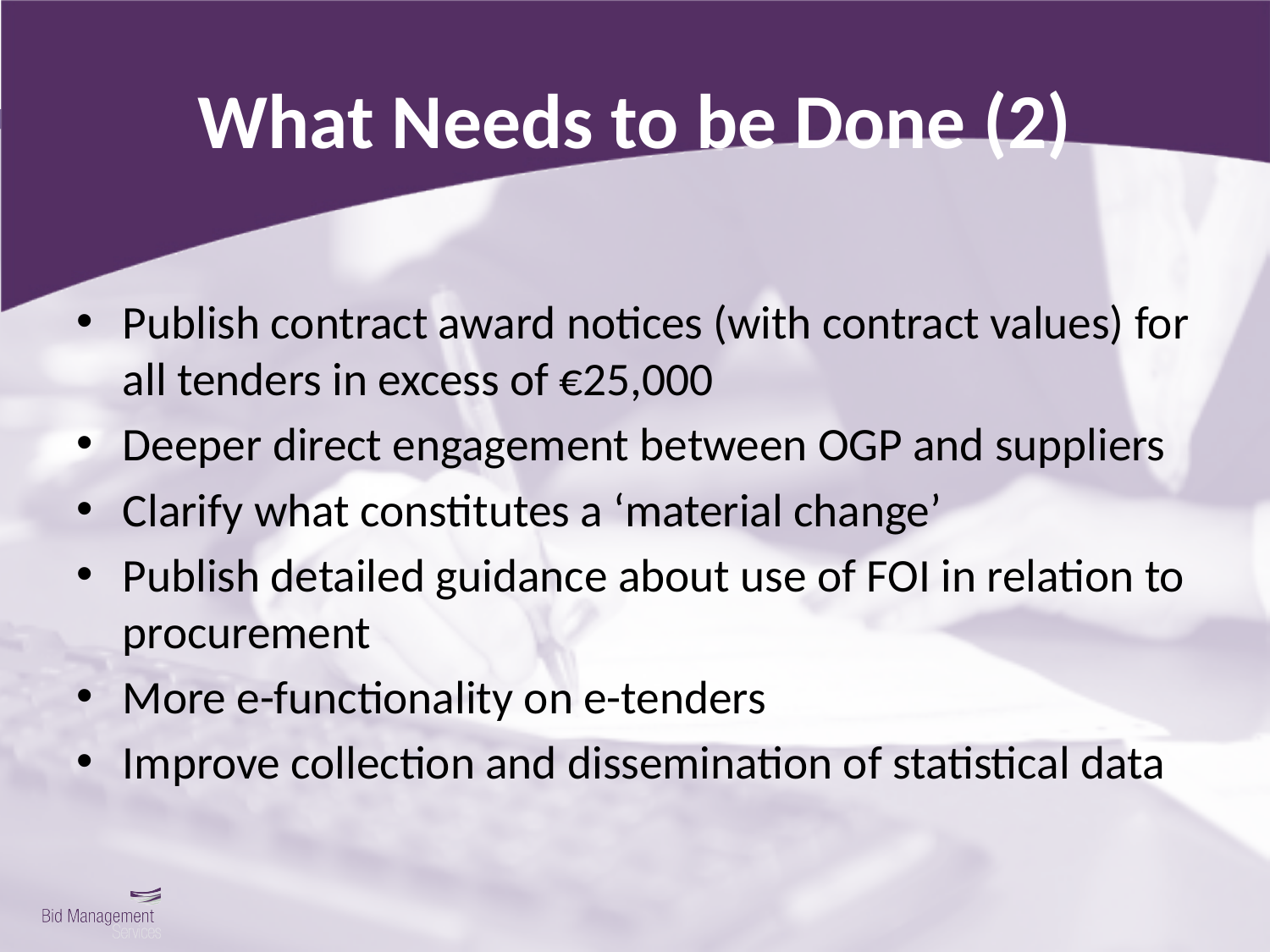

# What Needs to be Done (2)
Publish contract award notices (with contract values) for all tenders in excess of €25,000
Deeper direct engagement between OGP and suppliers
Clarify what constitutes a ‘material change’
Publish detailed guidance about use of FOI in relation to procurement
More e-functionality on e-tenders
Improve collection and dissemination of statistical data